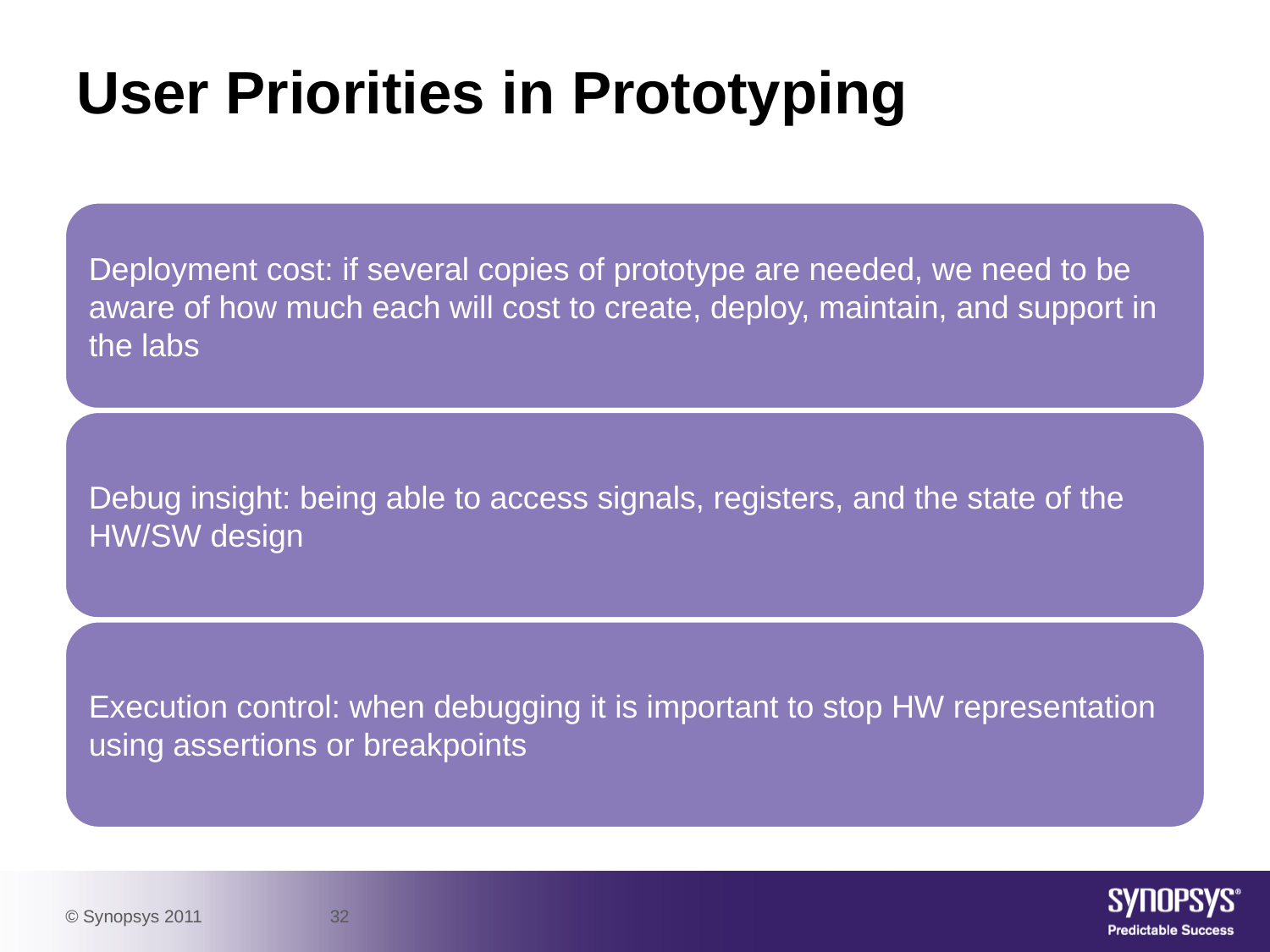

# User Priorities in Prototyping
Deployment cost: if several copies of prototype are needed, we need to be aware of how much each will cost to create, deploy, maintain, and support in the labs
Debug insight: being able to access signals, registers, and the state of the HW/SW design
Execution control: when debugging it is important to stop HW representation using assertions or breakpoints